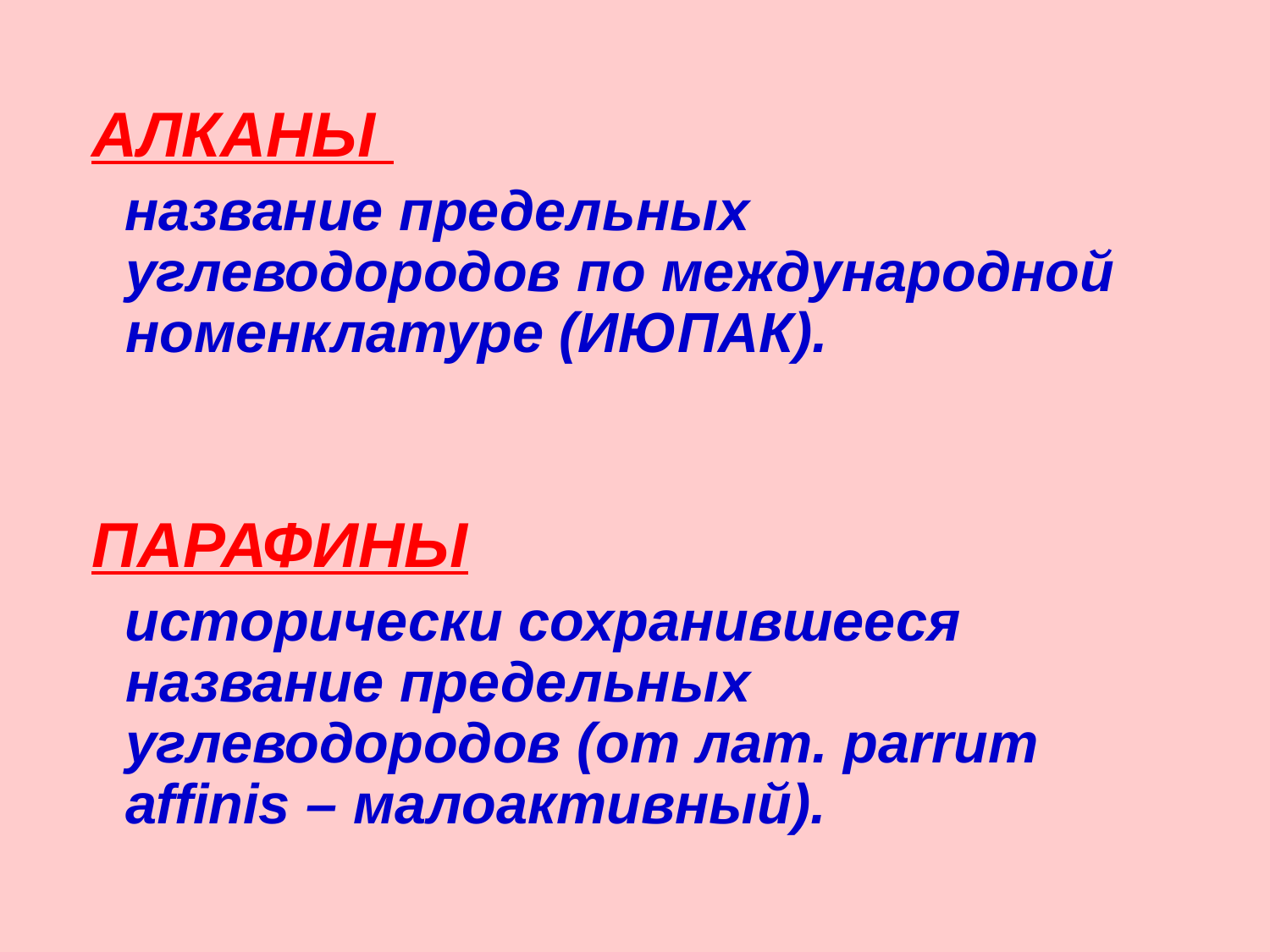

АЛКАНЫ
   название предельных    углеводородов по международной номенклатуре (ИЮПАК).

 ПАРАФИНЫ
   исторически сохранившееся название предельных углеводородов (от лат. parrum affinis – малоактивный).